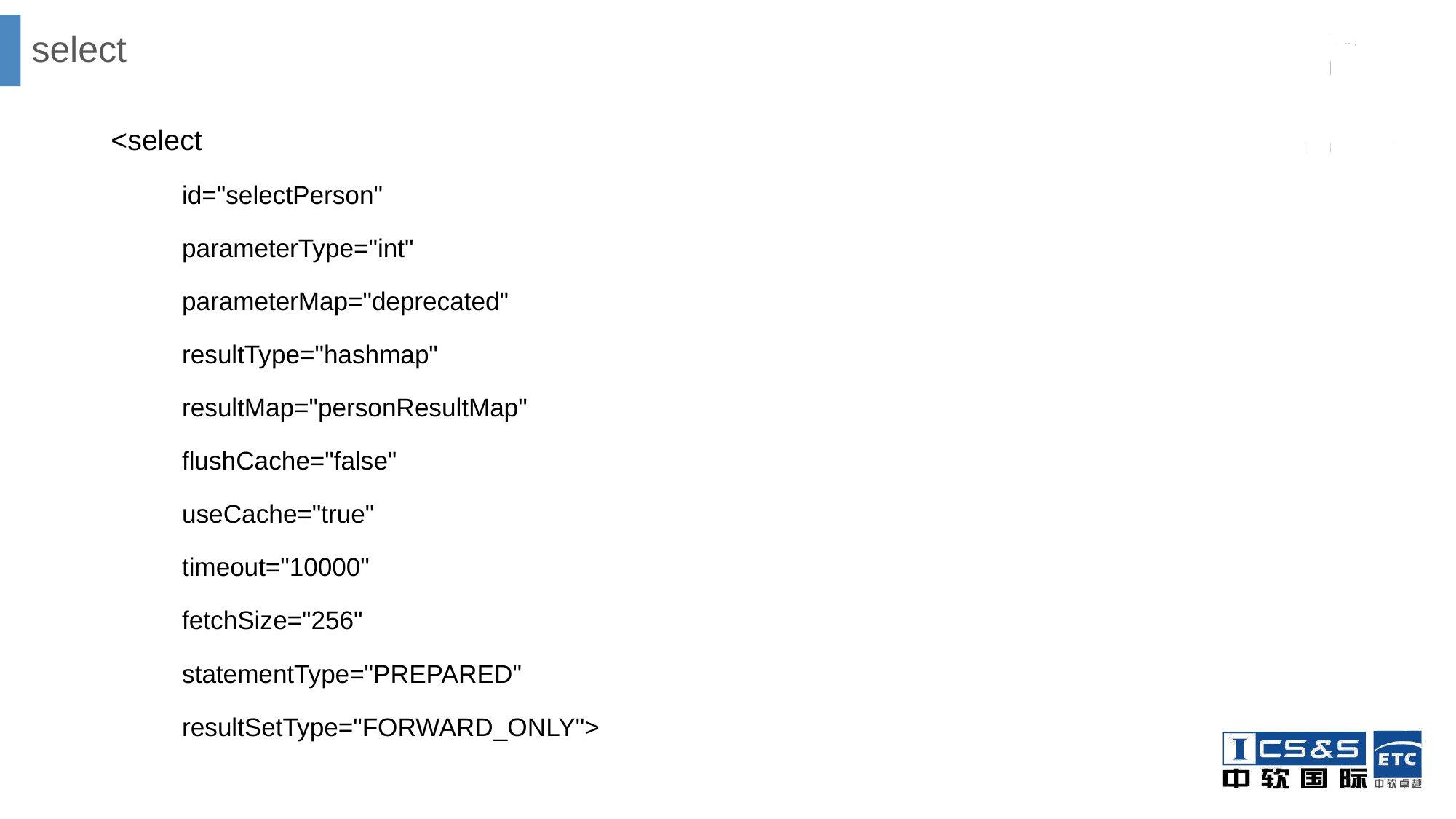

# select
<select
  id="selectPerson"
  parameterType="int"
  parameterMap="deprecated"
  resultType="hashmap"
  resultMap="personResultMap"
  flushCache="false"
  useCache="true"
  timeout="10000"
  fetchSize="256"
  statementType="PREPARED"
  resultSetType="FORWARD_ONLY">